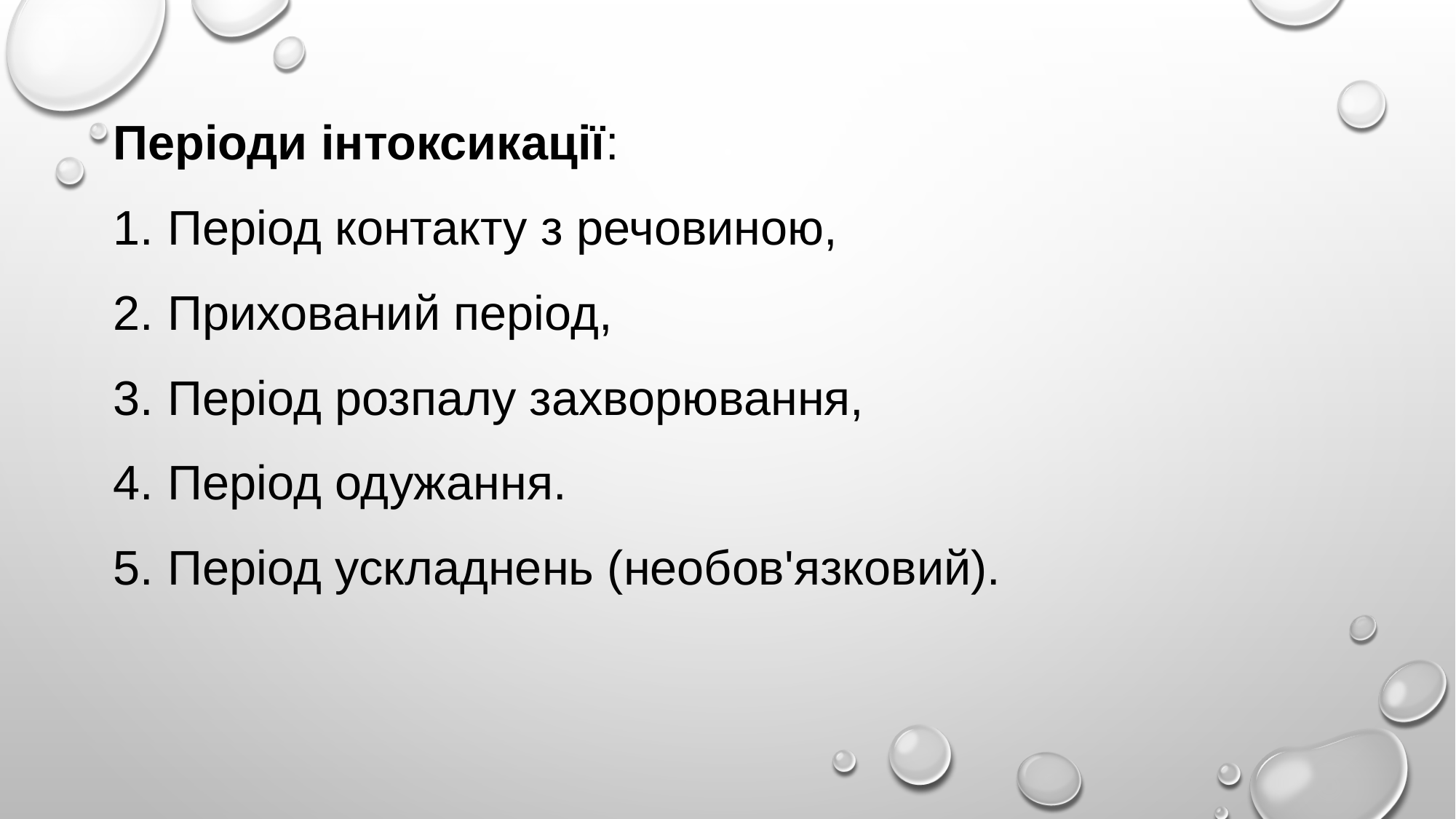

Періоди інтоксикації:
Період контакту з речовиною,
Прихований період,
Період розпалу захворювання,
Період одужання.
Період ускладнень (необов'язковий).